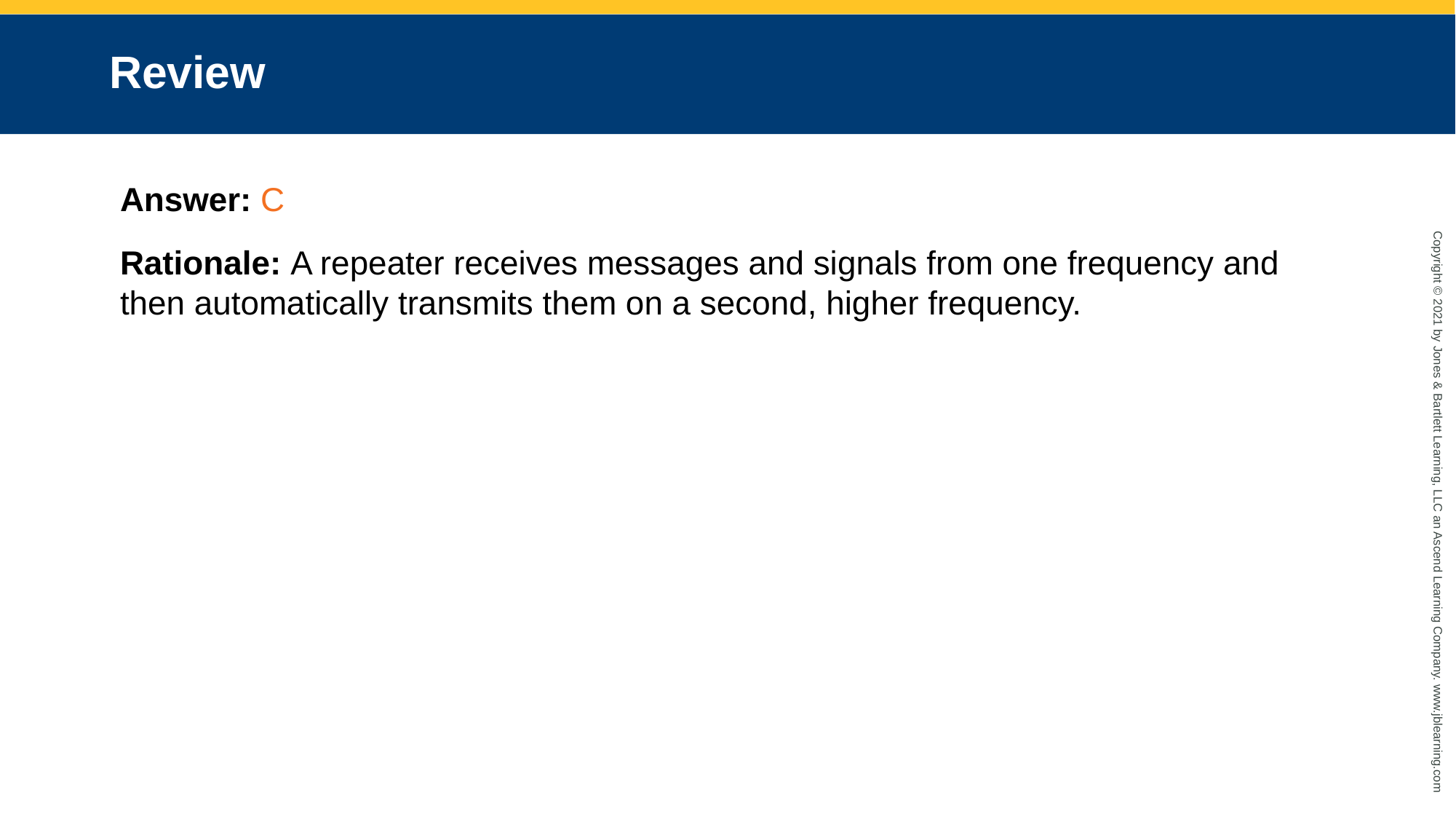

# Review
Answer: C
Rationale: A repeater receives messages and signals from one frequency and then automatically transmits them on a second, higher frequency.